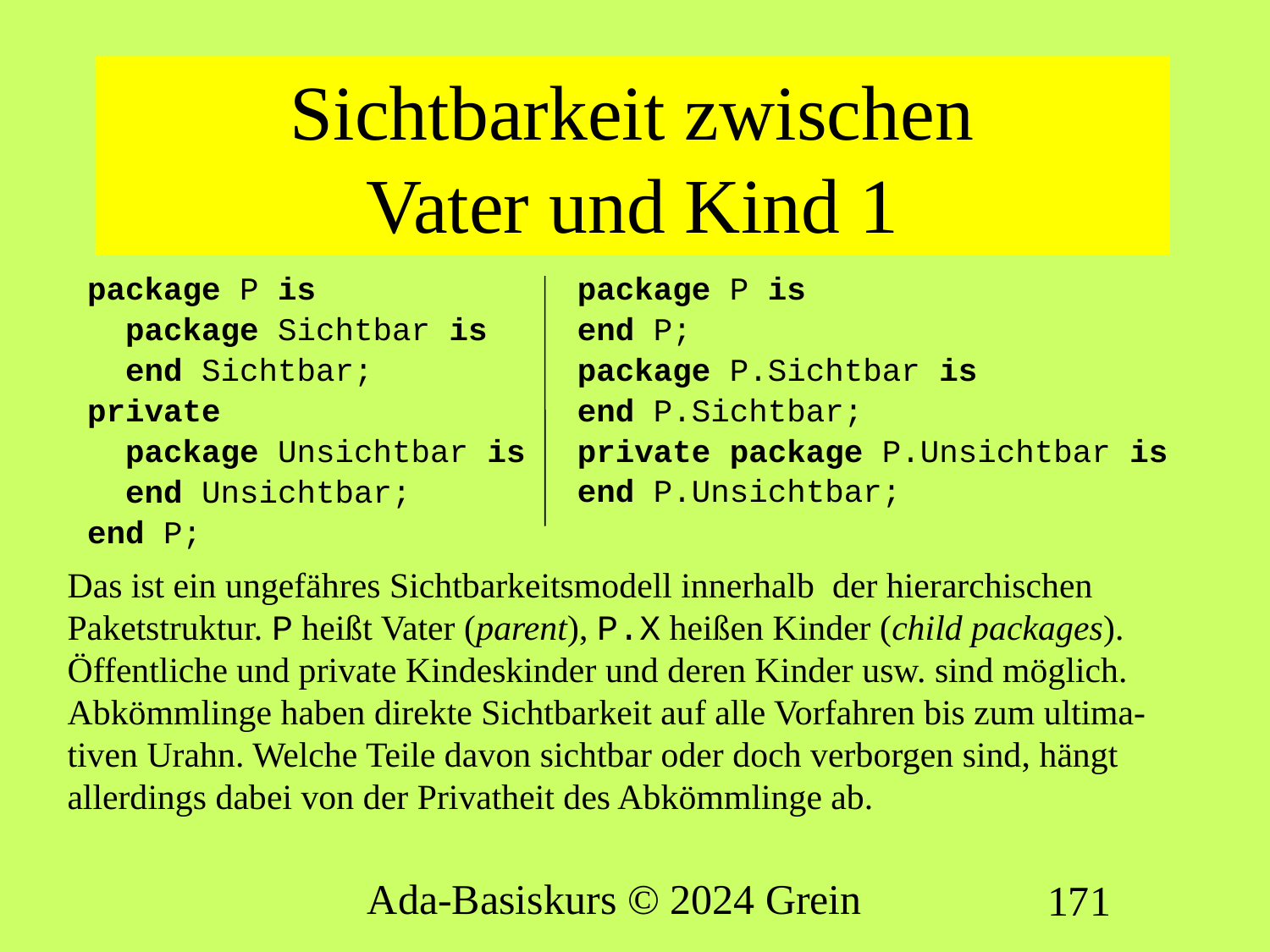

# Sichtbarkeit zwischen Vater und Kind 1
package P is
  package Sichtbar is
  end Sichtbar;
private
  package Unsichtbar is
  end Unsichtbar;
end P;

package P is
end P;
package P.Sichtbar is
end P.Sichtbar;
private package P.Unsichtbar is
end P.Unsichtbar;

Das ist ein ungefähres Sichtbarkeitsmodell innerhalb  der hierarchischen Paketstruktur. P heißt Vater (parent), P.X heißen Kinder (child packages). Öffentliche und private Kindeskinder und deren Kinder usw. sind möglich.
Abkömmlinge haben direkte Sichtbarkeit auf alle Vorfahren bis zum ultima-tiven Urahn. Welche Teile davon sichtbar oder doch verborgen sind, hängt allerdings dabei von der Privatheit des Abkömmlinge ab.
Ada-Basiskurs © 2024 Grein
171